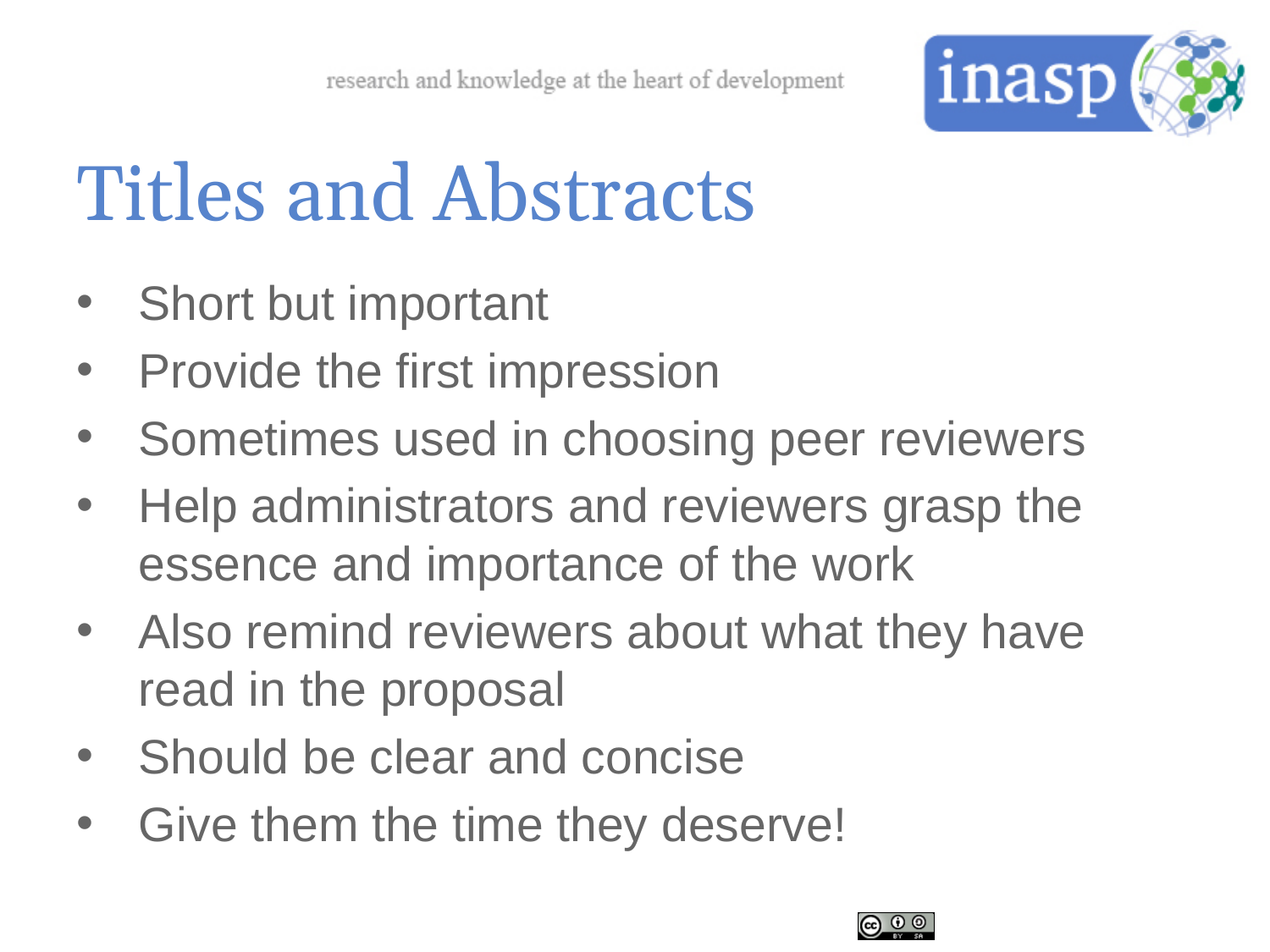

# Titles and Abstracts
Short but important
Provide the first impression
Sometimes used in choosing peer reviewers
Help administrators and reviewers grasp the essence and importance of the work
Also remind reviewers about what they have read in the proposal
Should be clear and concise
Give them the time they deserve!